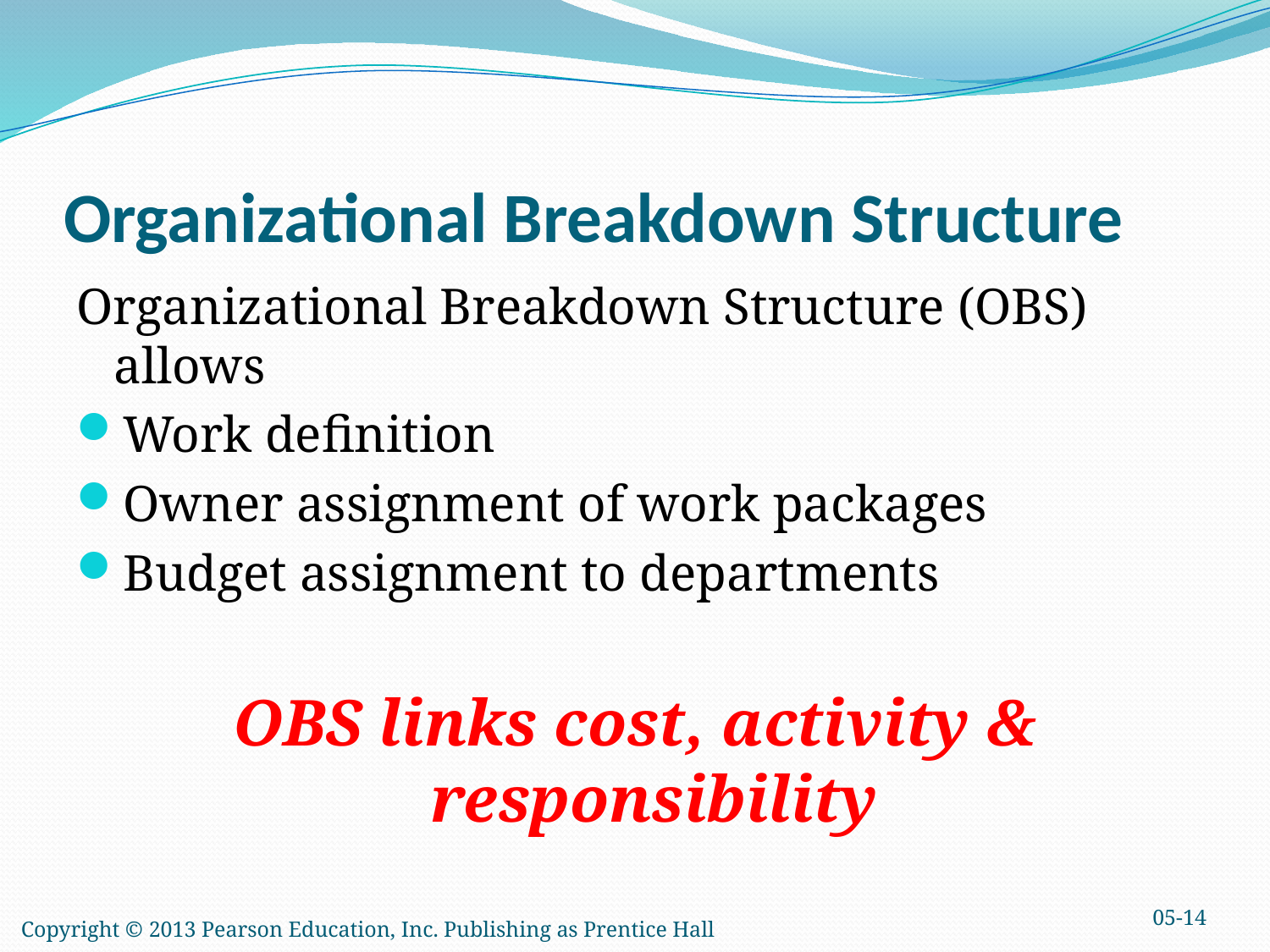

# Organizational Breakdown Structure
Organizational Breakdown Structure (OBS) allows
Work definition
Owner assignment of work packages
Budget assignment to departments

OBS links cost, activity & responsibility
05-14